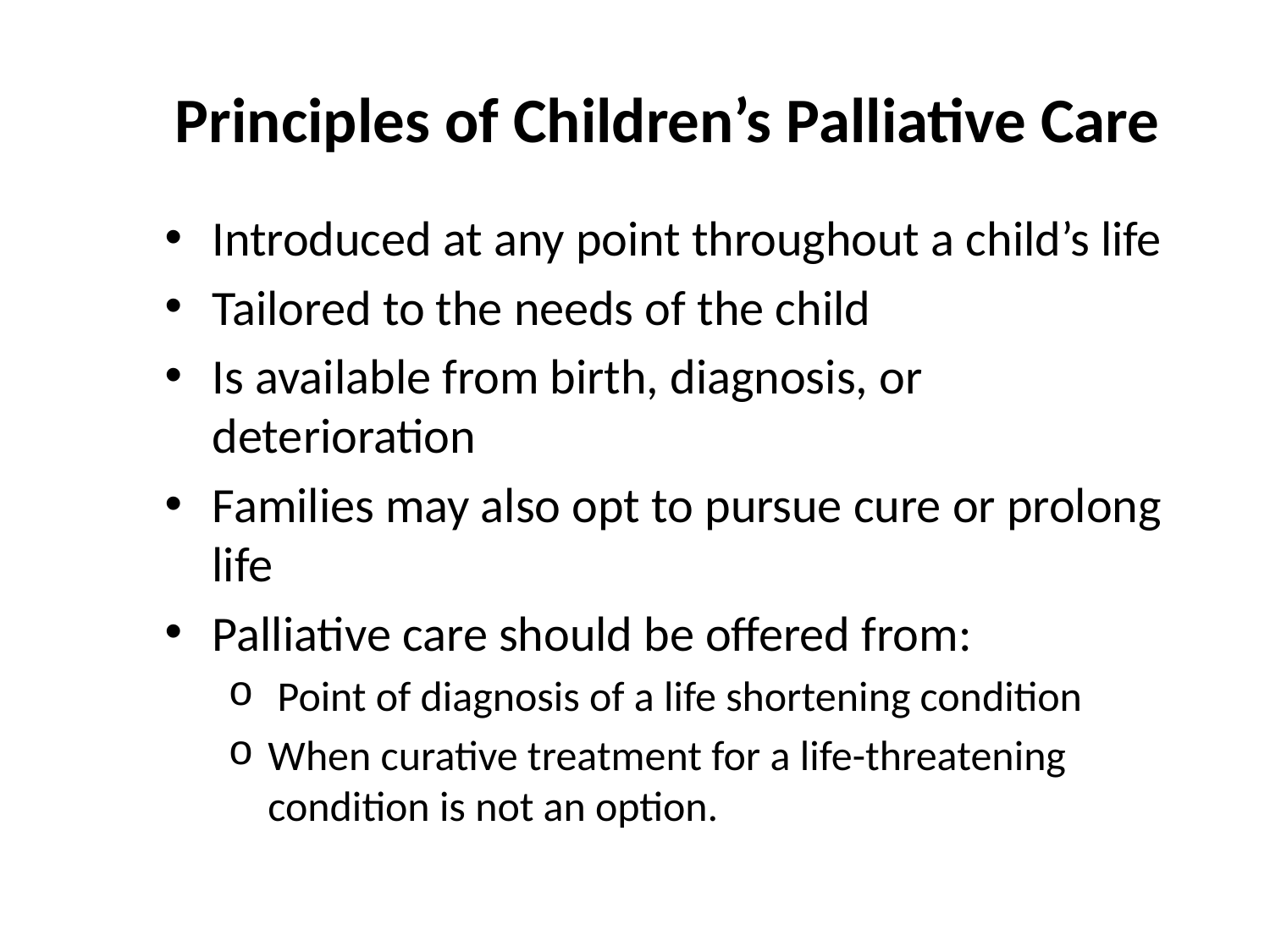

Principles of Children’s Palliative Care
Introduced at any point throughout a child’s life
Tailored to the needs of the child
Is available from birth, diagnosis, or deterioration
Families may also opt to pursue cure or prolong life
Palliative care should be offered from:
 Point of diagnosis of a life shortening condition
When curative treatment for a life-threatening condition is not an option.